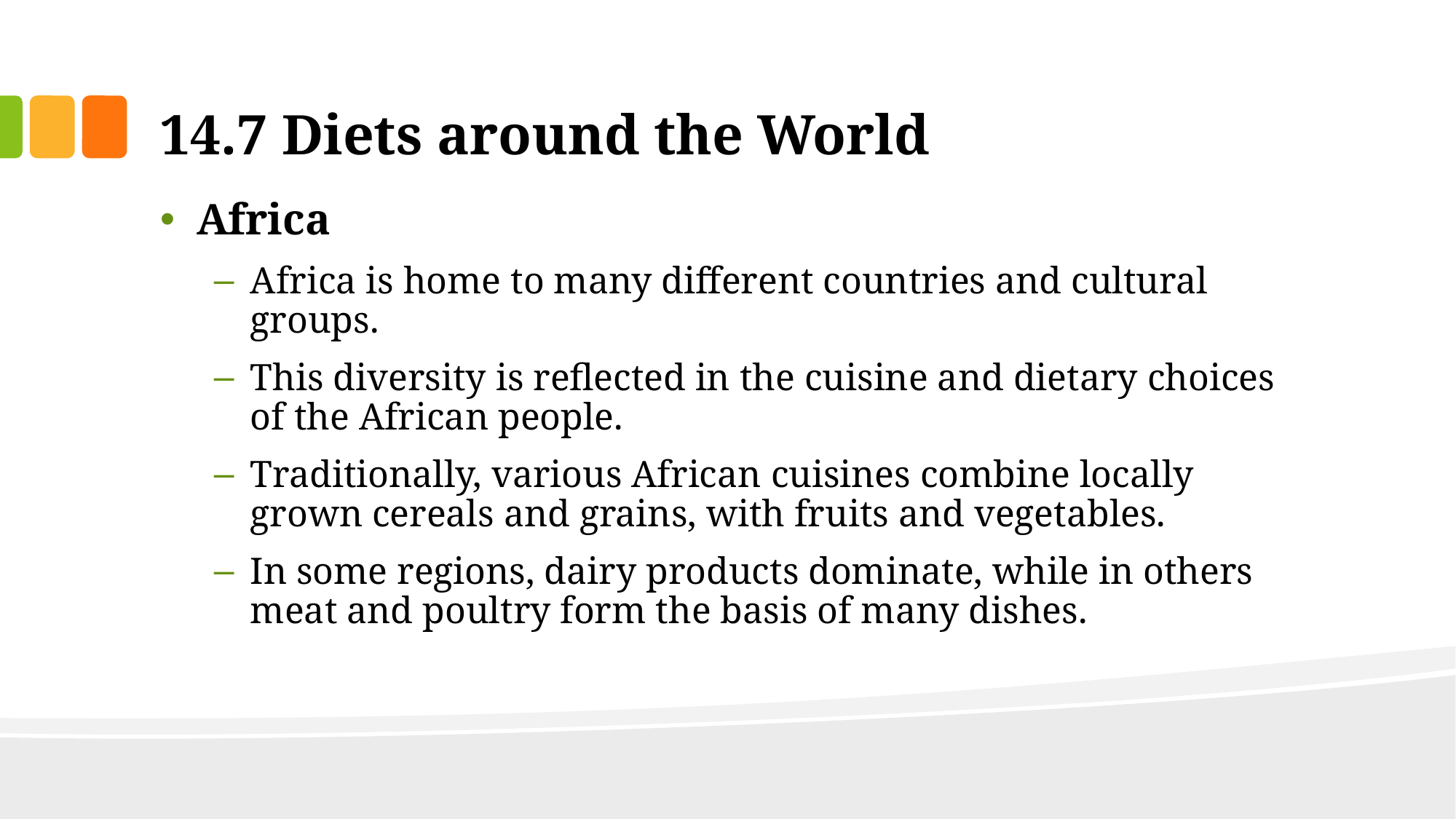

# 14.7 Diets around the World
Africa
Africa is home to many different countries and cultural groups.
This diversity is reflected in the cuisine and dietary choices of the African people.
Traditionally, various African cuisines combine locally grown cereals and grains, with fruits and vegetables.
In some regions, dairy products dominate, while in others meat and poultry form the basis of many dishes.